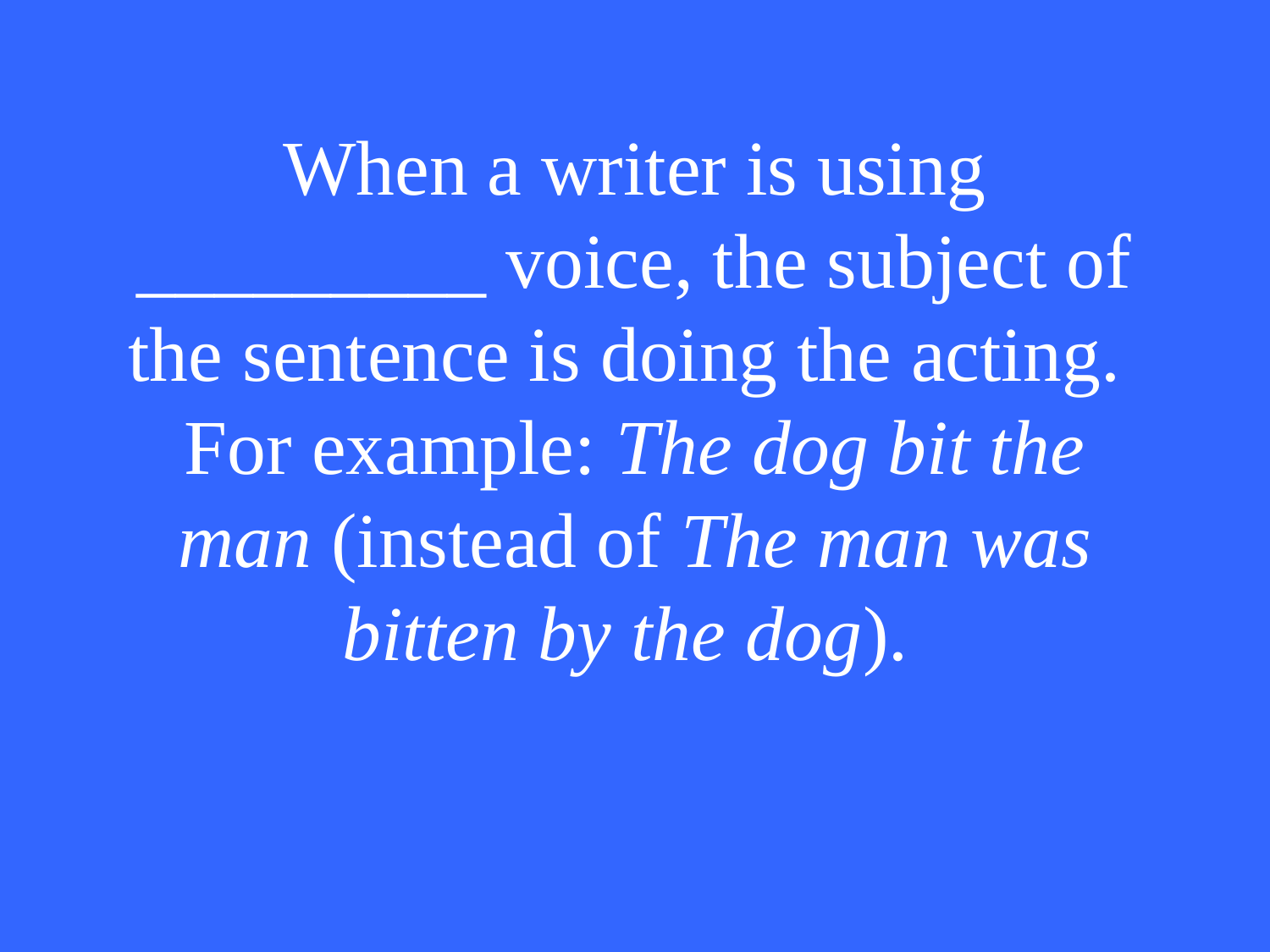

# When a writer is using _________ voice, the subject of the sentence is doing the acting.  For example: The dog bit the man (instead of The man was bitten by the dog).